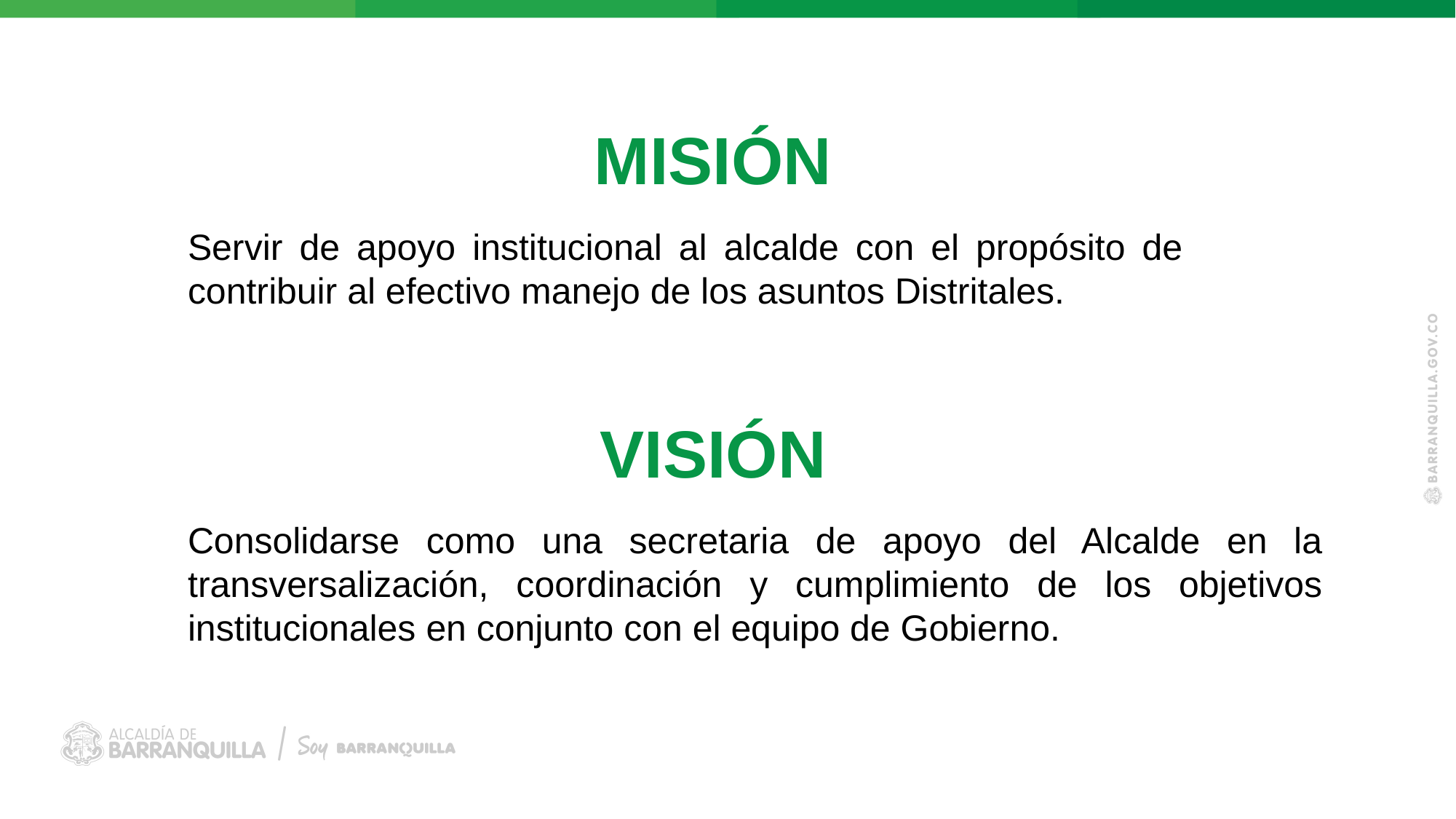

# MISIÓN
Servir de apoyo institucional al alcalde con el propósito de contribuir al efectivo manejo de los asuntos Distritales.
VISIÓN
Consolidarse como una secretaria de apoyo del Alcalde en la transversalización, coordinación y cumplimiento de los objetivos institucionales en conjunto con el equipo de Gobierno.